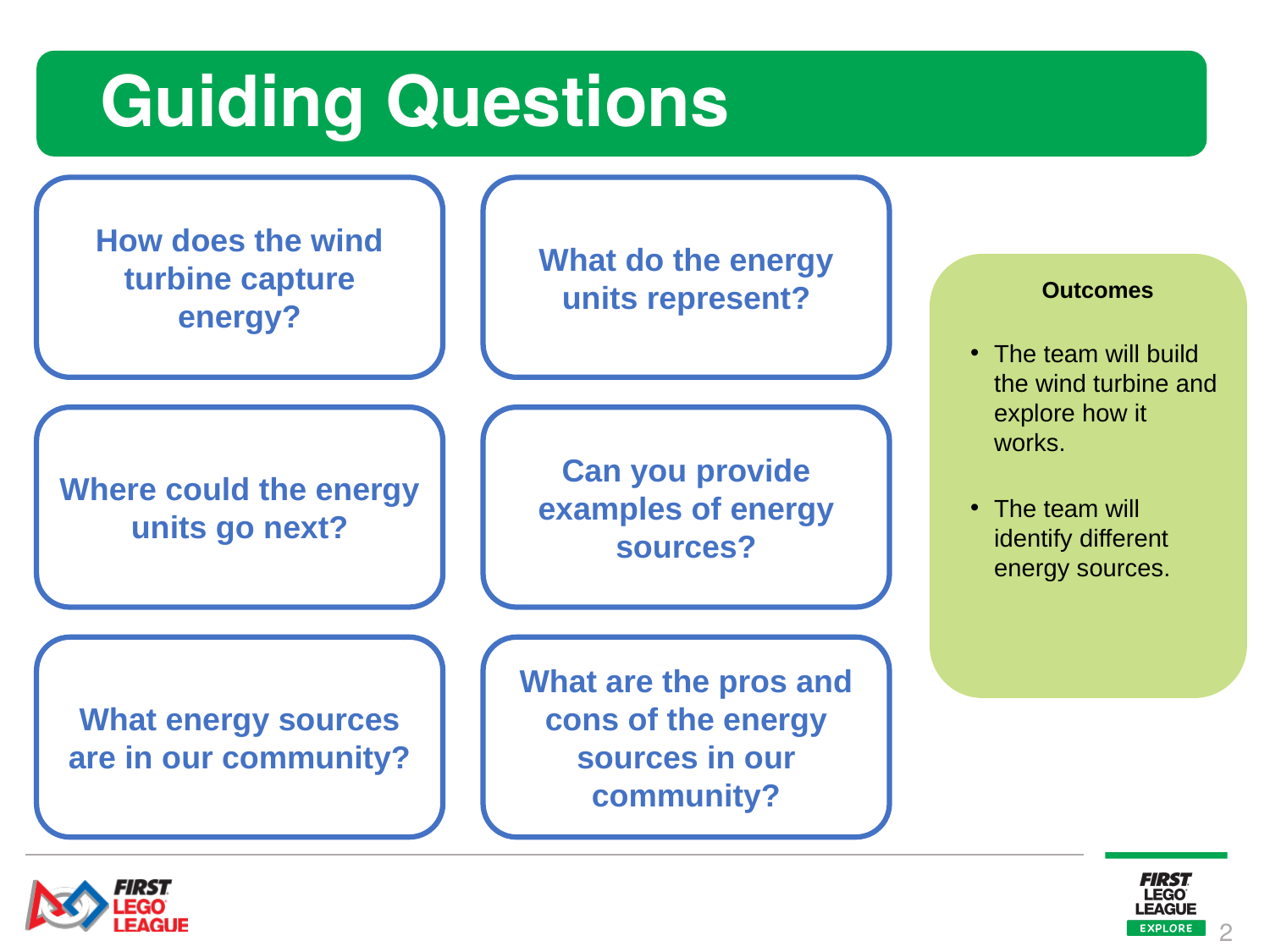

# Guiding Questions
How does the wind turbine capture energy?
What do the energy units represent?
Outcomes

The team will build the wind turbine and explore how it works.

The team will identify different energy sources.
Where could the energy units go next?
Can you provide examples of energy sources?
What energy sources are in our community?
What are the pros and cons of the energy sources in our community?
2